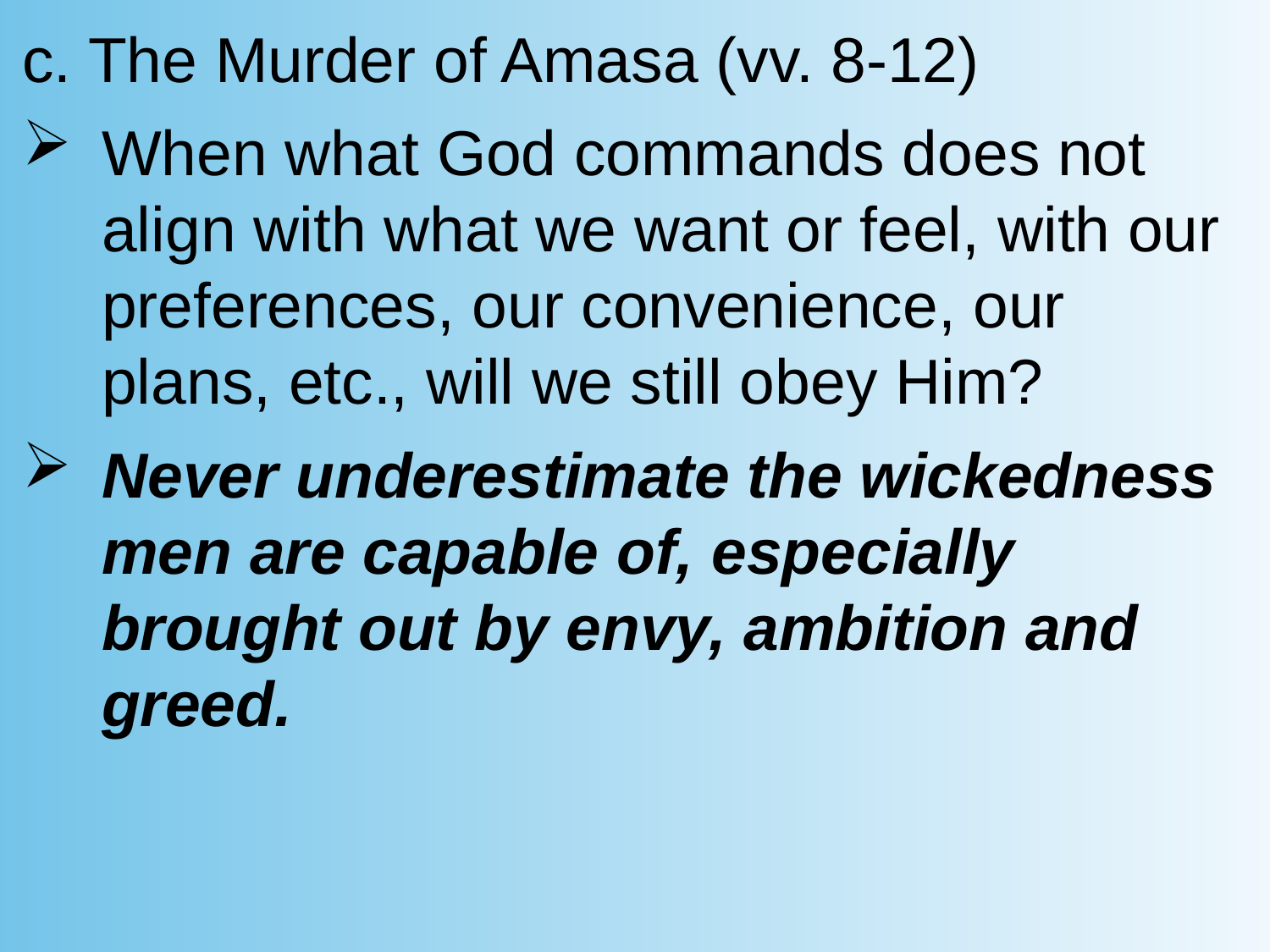

c. The Murder of Amasa (vv. 8-12)
When what God commands does not align with what we want or feel, with our preferences, our convenience, our plans, etc., will we still obey Him?
Never underestimate the wickedness men are capable of, especially brought out by envy, ambition and greed.